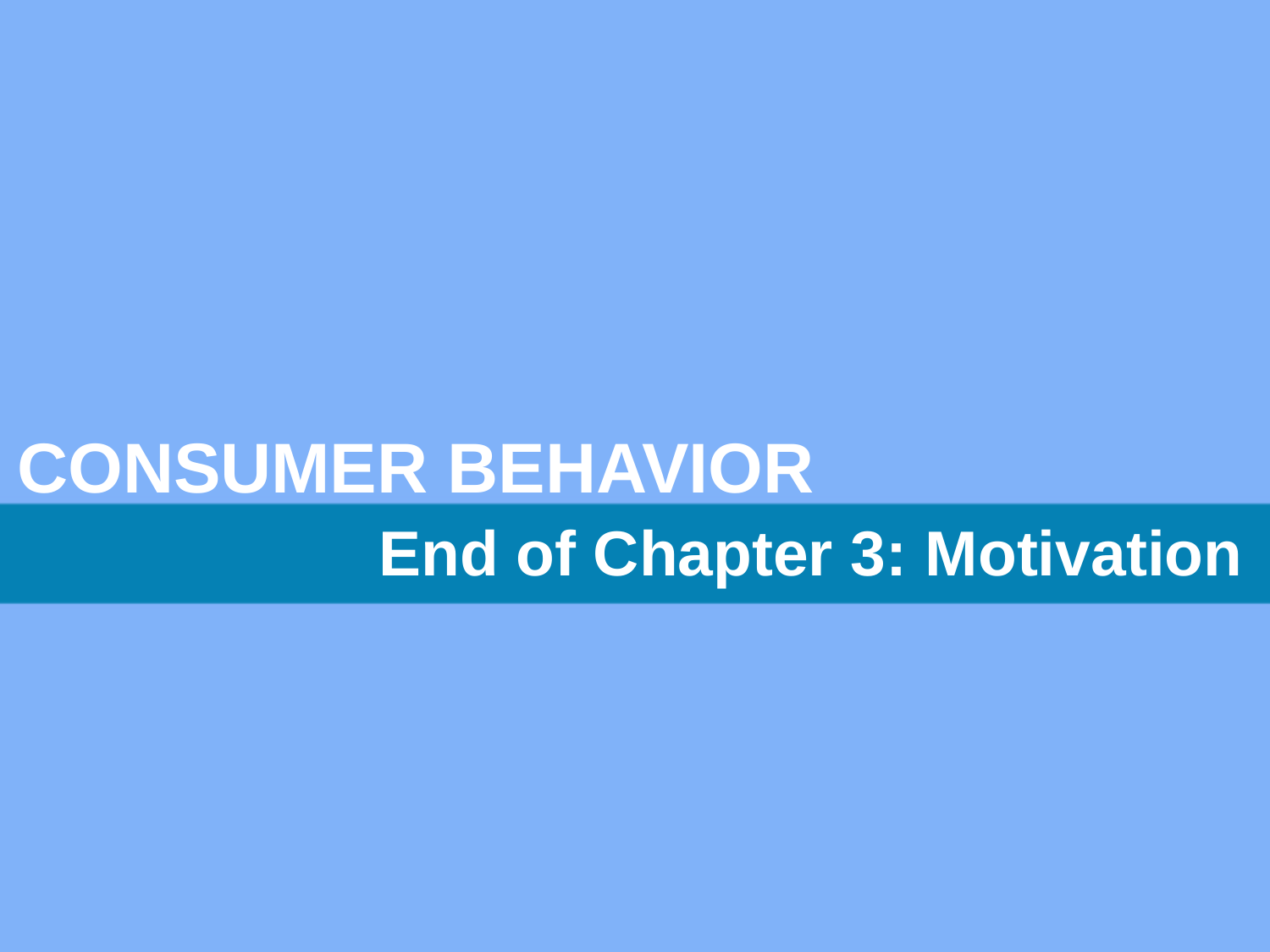

CONSUMER BEHAVIOR
End of Chapter 3: Motivation